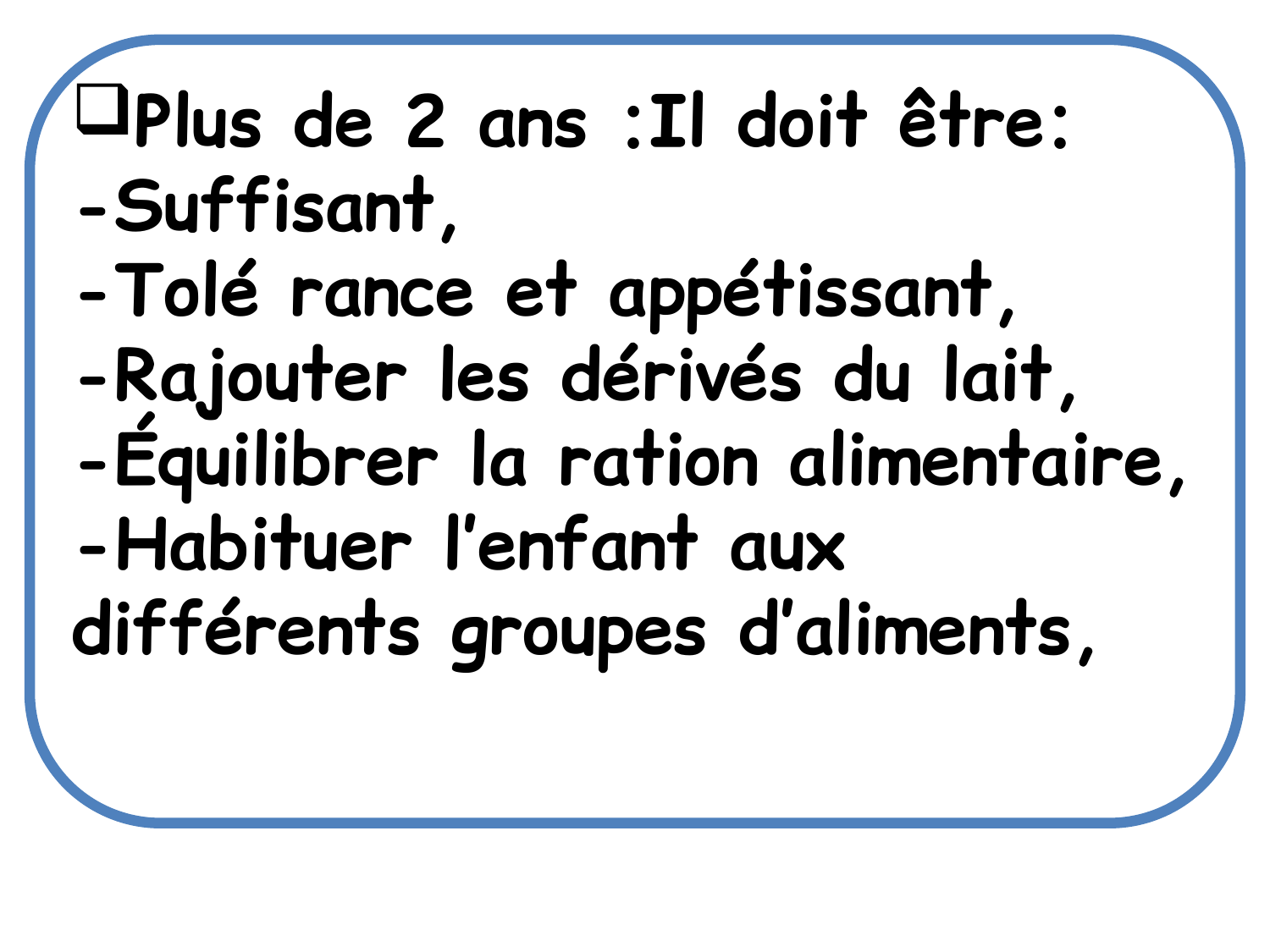

Plus de 2 ans :Il doit être:
-Suffisant,
-Tolé rance et appétissant,
-Rajouter les dérivés du lait,
-Équilibrer la ration alimentaire,
-Habituer l’enfant aux différents groupes d’aliments,